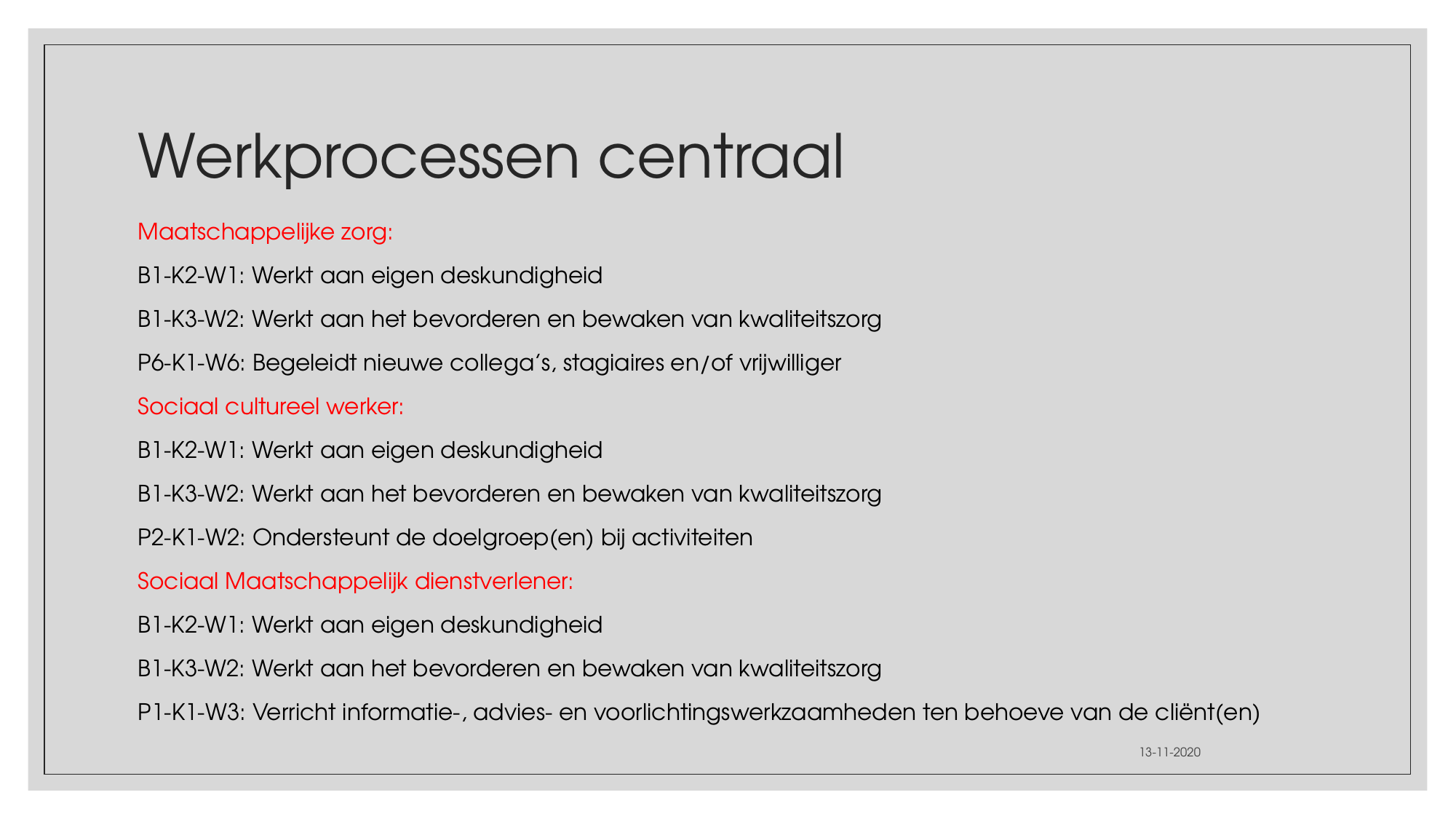

# Werkprocessen centraal
Maatschappelijke zorg:
B1-K2-W1: Werkt aan eigen deskundigheid
B1-K3-W2: Werkt aan het bevorderen en bewaken van kwaliteitszorg
P6-K1-W6: Begeleidt nieuwe collega’s, stagiaires en/of vrijwilliger
Sociaal cultureel werker:
B1-K2-W1: Werkt aan eigen deskundigheid
B1-K3-W2: Werkt aan het bevorderen en bewaken van kwaliteitszorg
P2-K1-W2: Ondersteunt de doelgroep(en) bij activiteiten
Sociaal Maatschappelijk dienstverlener:
B1-K2-W1: Werkt aan eigen deskundigheid
B1-K3-W2: Werkt aan het bevorderen en bewaken van kwaliteitszorg
P1-K1-W3: Verricht informatie-, advies- en voorlichtingswerkzaamheden ten behoeve van de cliënt(en)​

13-11-2020